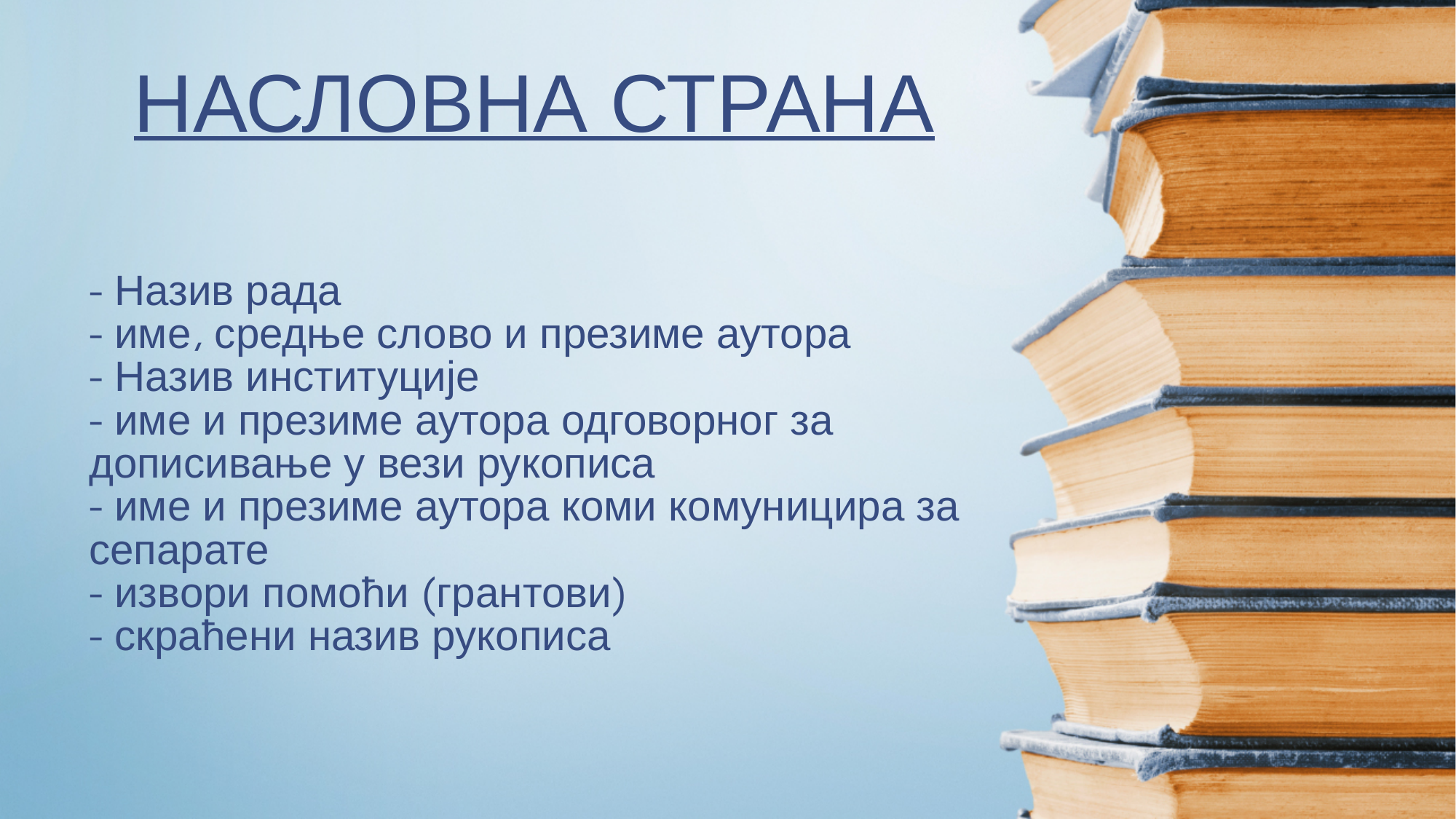

НАСЛОВНА СТРАНА
# - Назив рада - име, средње слово и презиме аутора - Назив институције - име и презиме аутора одговорног за дописивање у вези рукописа - име и презиме аутора коми комуницира за сепарате - извори помоћи (грантови) - скраћени назив рукописа